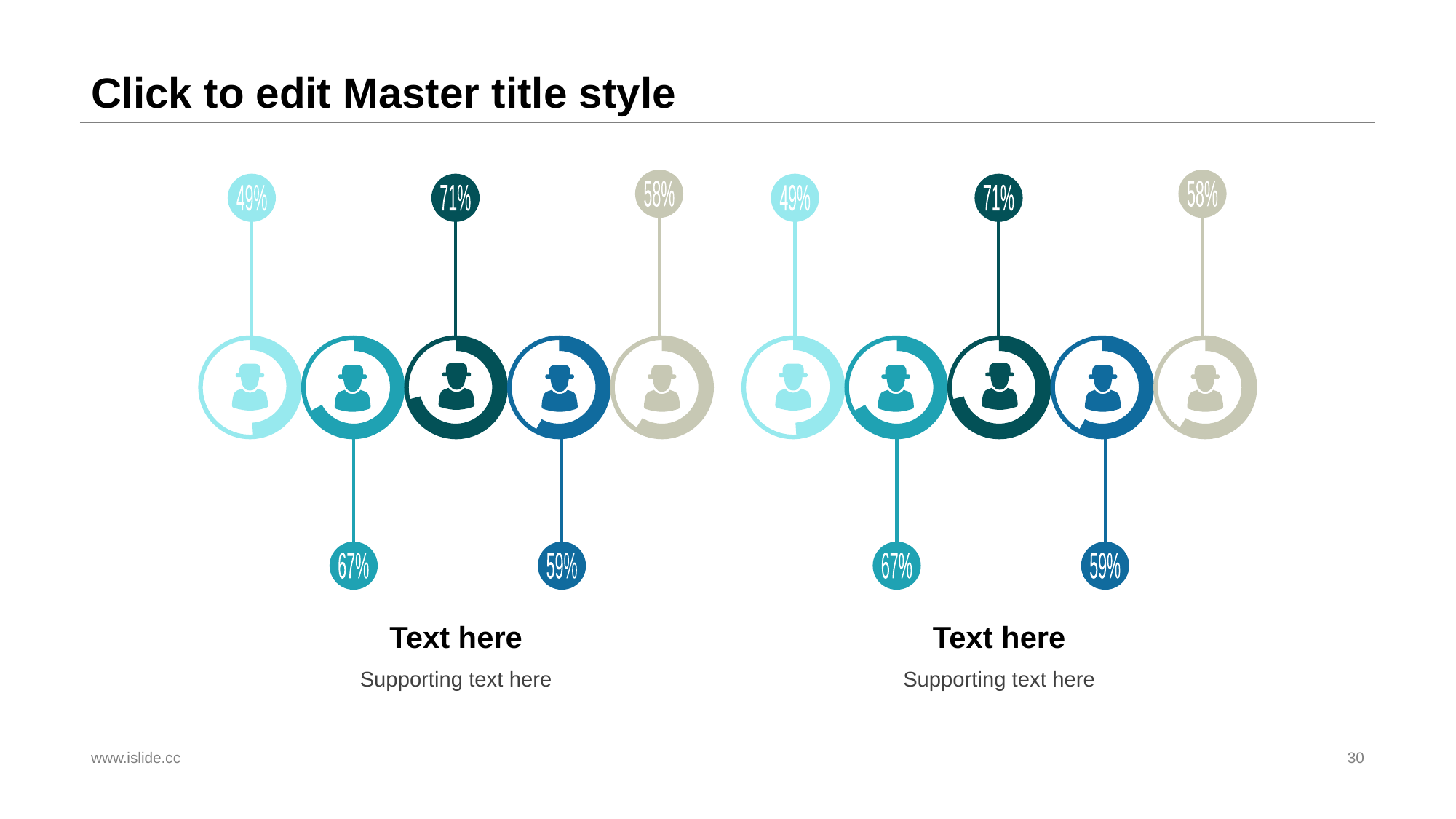

# Click to edit Master title style

58%
49%
71%

67%
59%
Text here
Supporting text here

58%
49%
71%

67%
59%
Text here
Supporting text here
www.islide.cc
30